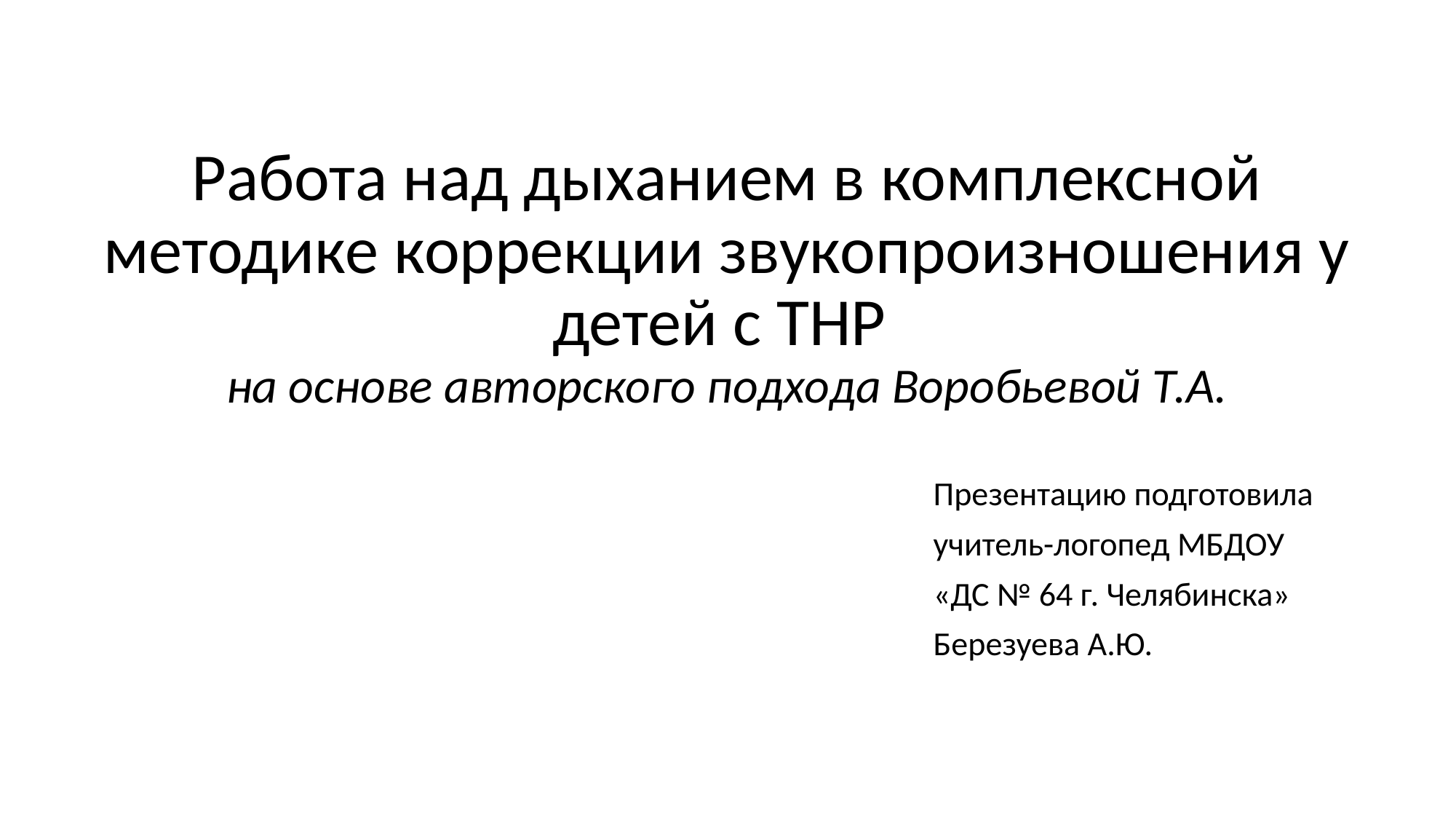

# Работа над дыханием в комплексной методике коррекции звукопроизношения у детей с ТНР на основе авторского подхода Воробьевой Т.А.
Презентацию подготовила
учитель-логопед МБДОУ
«ДС № 64 г. Челябинска»
Березуева А.Ю.